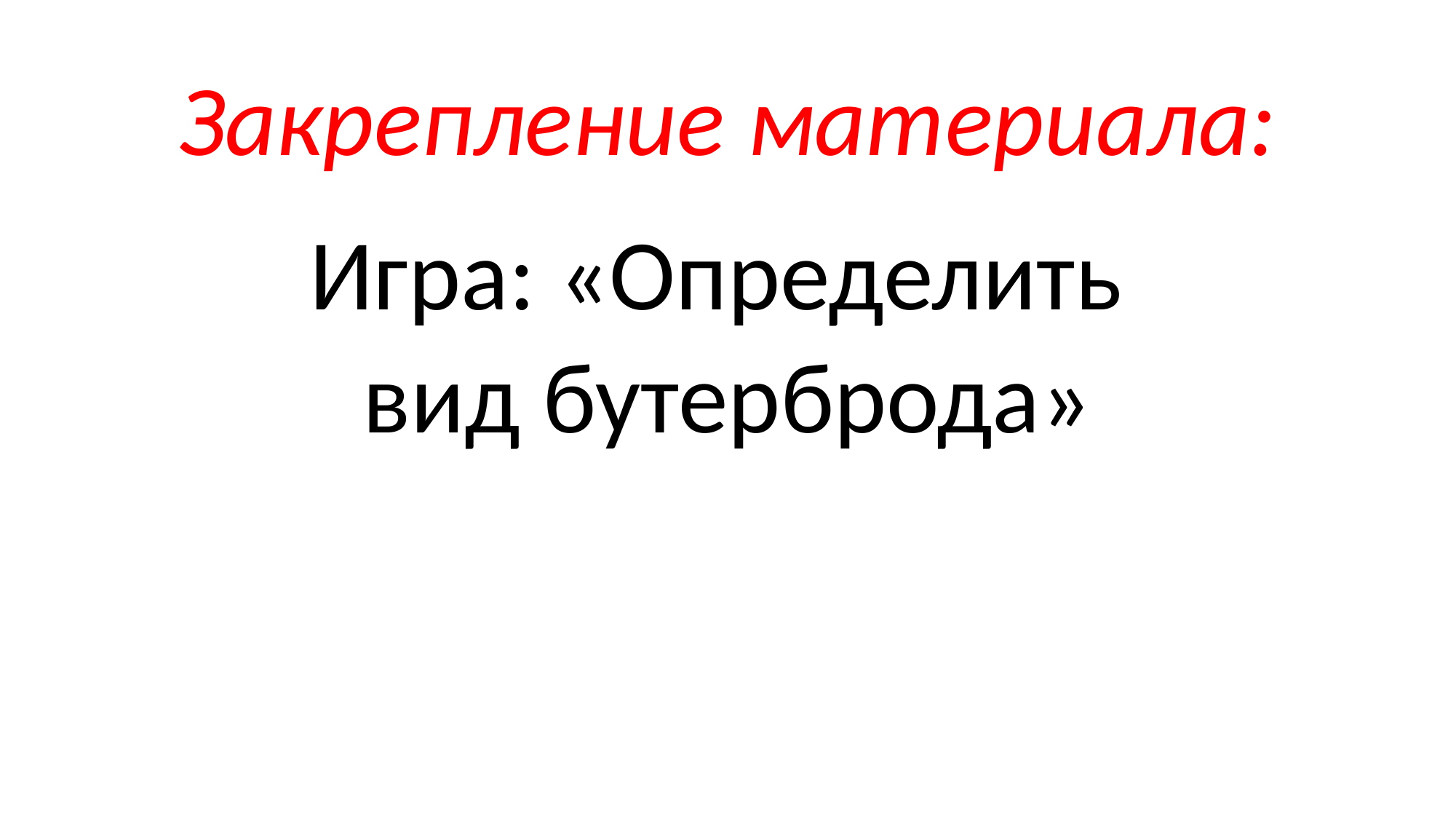

# Закрепление материала:
Игра: «Определить
вид бутерброда»